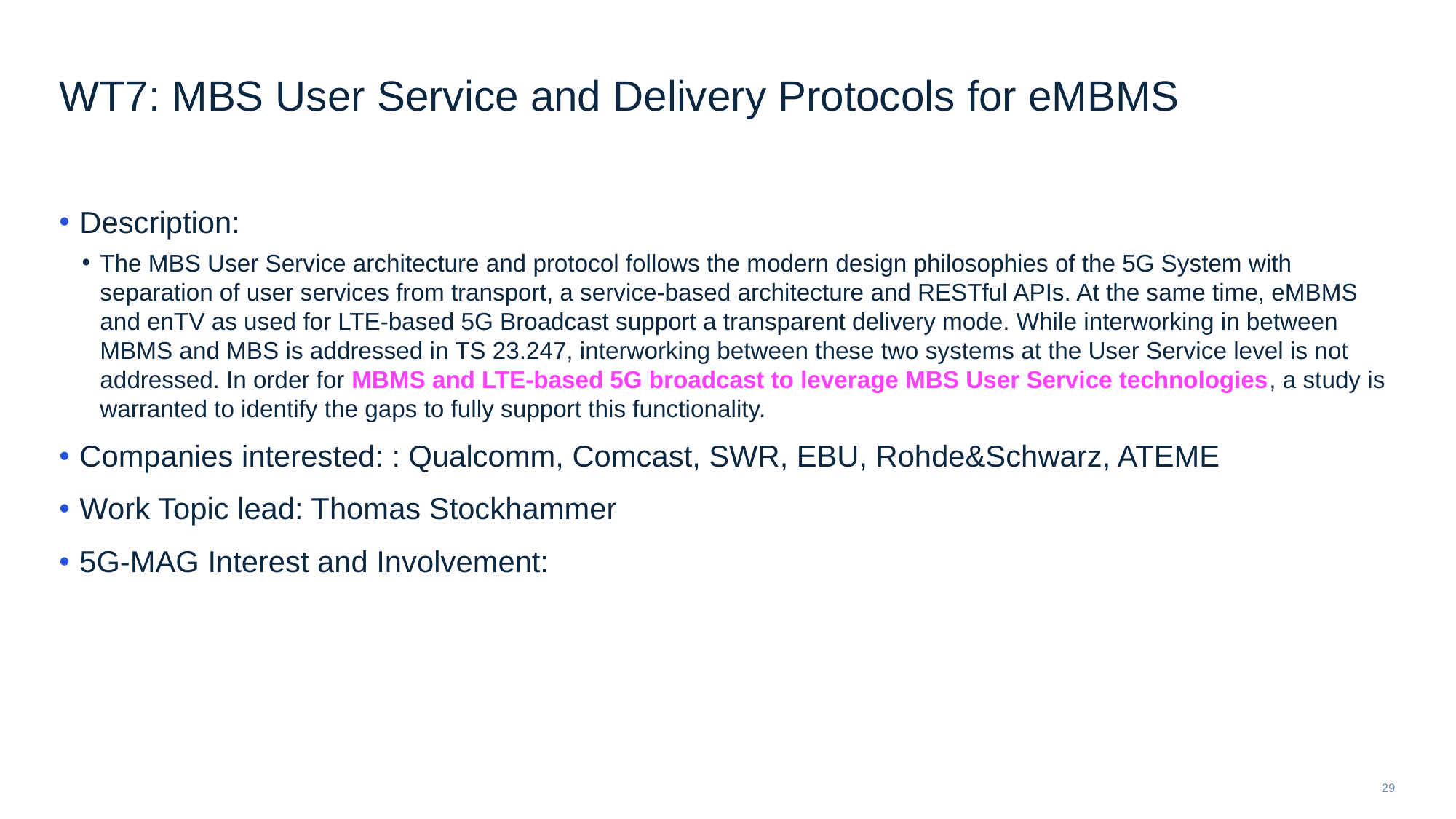

# WT7: MBS User Service and Delivery Protocols for eMBMS

Description:
The MBS User Service architecture and protocol follows the modern design philosophies of the 5G System with separation of user services from transport, a service-based architecture and RESTful APIs. At the same time, eMBMS and enTV as used for LTE-based 5G Broadcast support a transparent delivery mode. While interworking in between MBMS and MBS is addressed in TS 23.247, interworking between these two systems at the User Service level is not addressed. In order for MBMS and LTE-based 5G broadcast to leverage MBS User Service technologies, a study is warranted to identify the gaps to fully support this functionality.
Companies interested: : Qualcomm, Comcast, SWR, EBU, Rohde&Schwarz, ATEME
Work Topic lead: Thomas Stockhammer
5G-MAG Interest and Involvement: